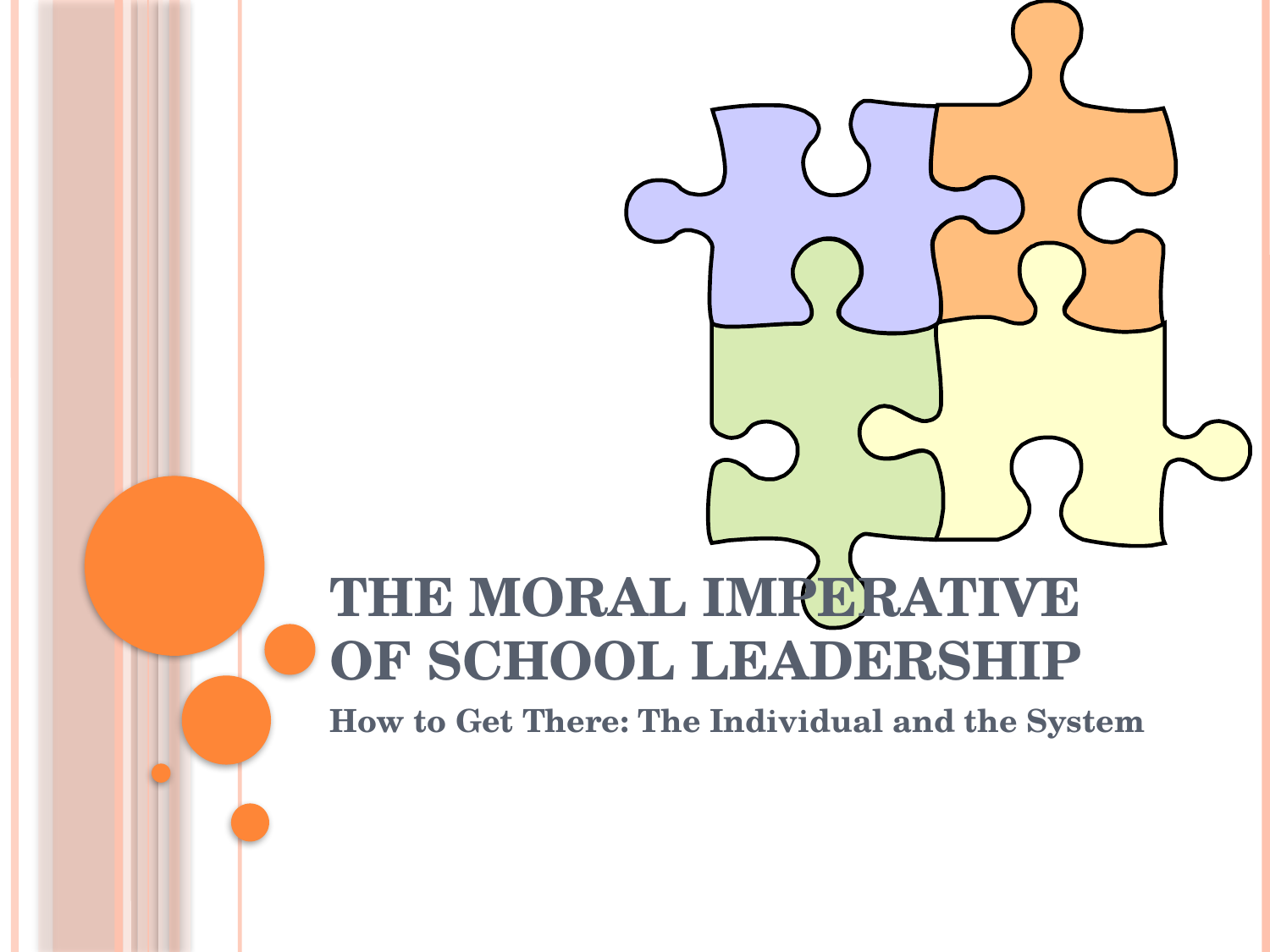

# The Moral Imperative of School Leadership
How to Get There: The Individual and the System